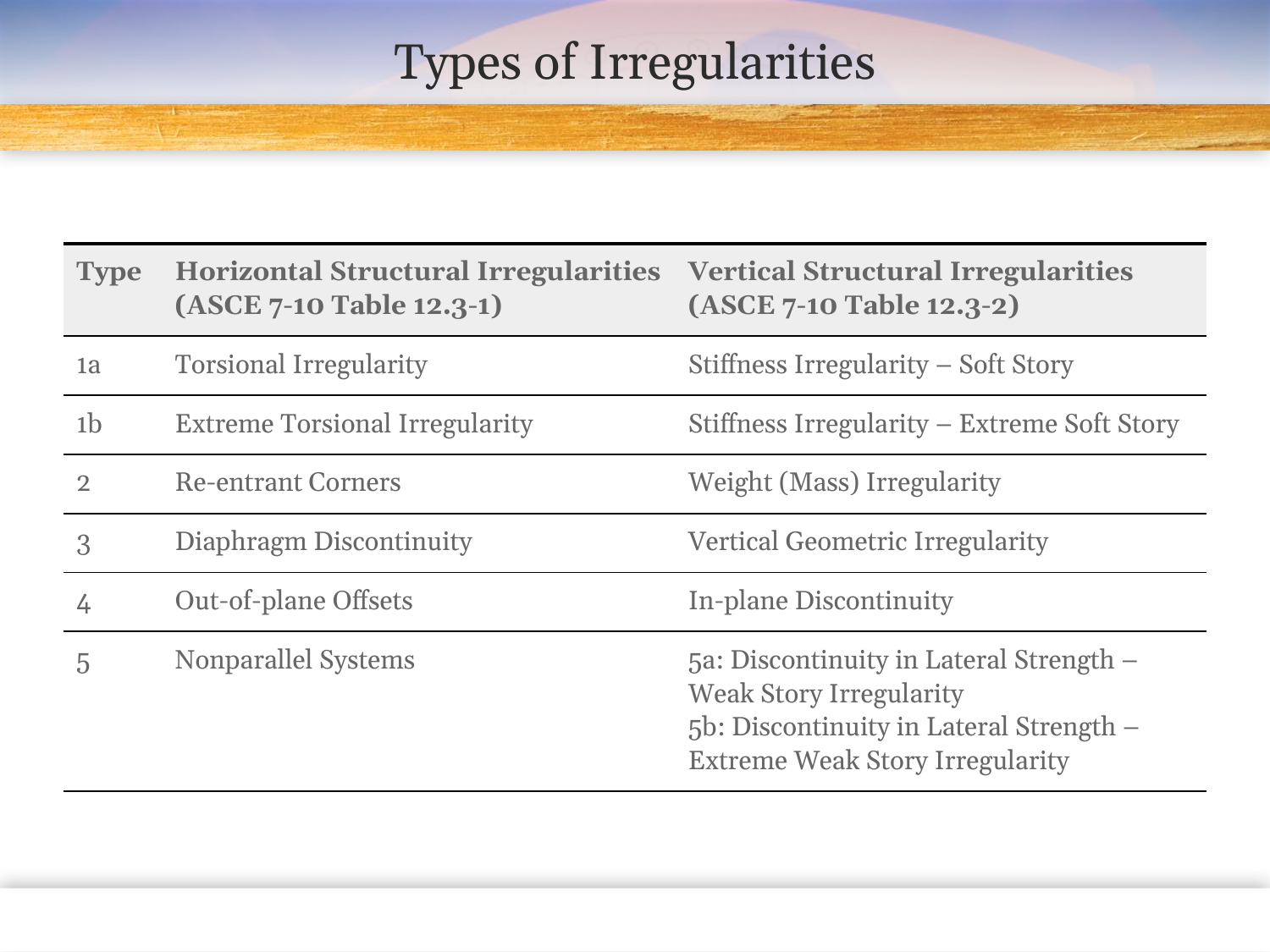

# Types of Irregularities
| Type | Horizontal Structural Irregularities (ASCE 7-10 Table 12.3-1) | Vertical Structural Irregularities (ASCE 7-10 Table 12.3-2) |
| --- | --- | --- |
| 1a | Torsional Irregularity | Stiffness Irregularity – Soft Story |
| 1b | Extreme Torsional Irregularity | Stiffness Irregularity – Extreme Soft Story |
| 2 | Re-entrant Corners | Weight (Mass) Irregularity |
| 3 | Diaphragm Discontinuity | Vertical Geometric Irregularity |
| 4 | Out-of-plane Offsets | In-plane Discontinuity |
| 5 | Nonparallel Systems | 5a: Discontinuity in Lateral Strength – Weak Story Irregularity 5b: Discontinuity in Lateral Strength – Extreme Weak Story Irregularity |